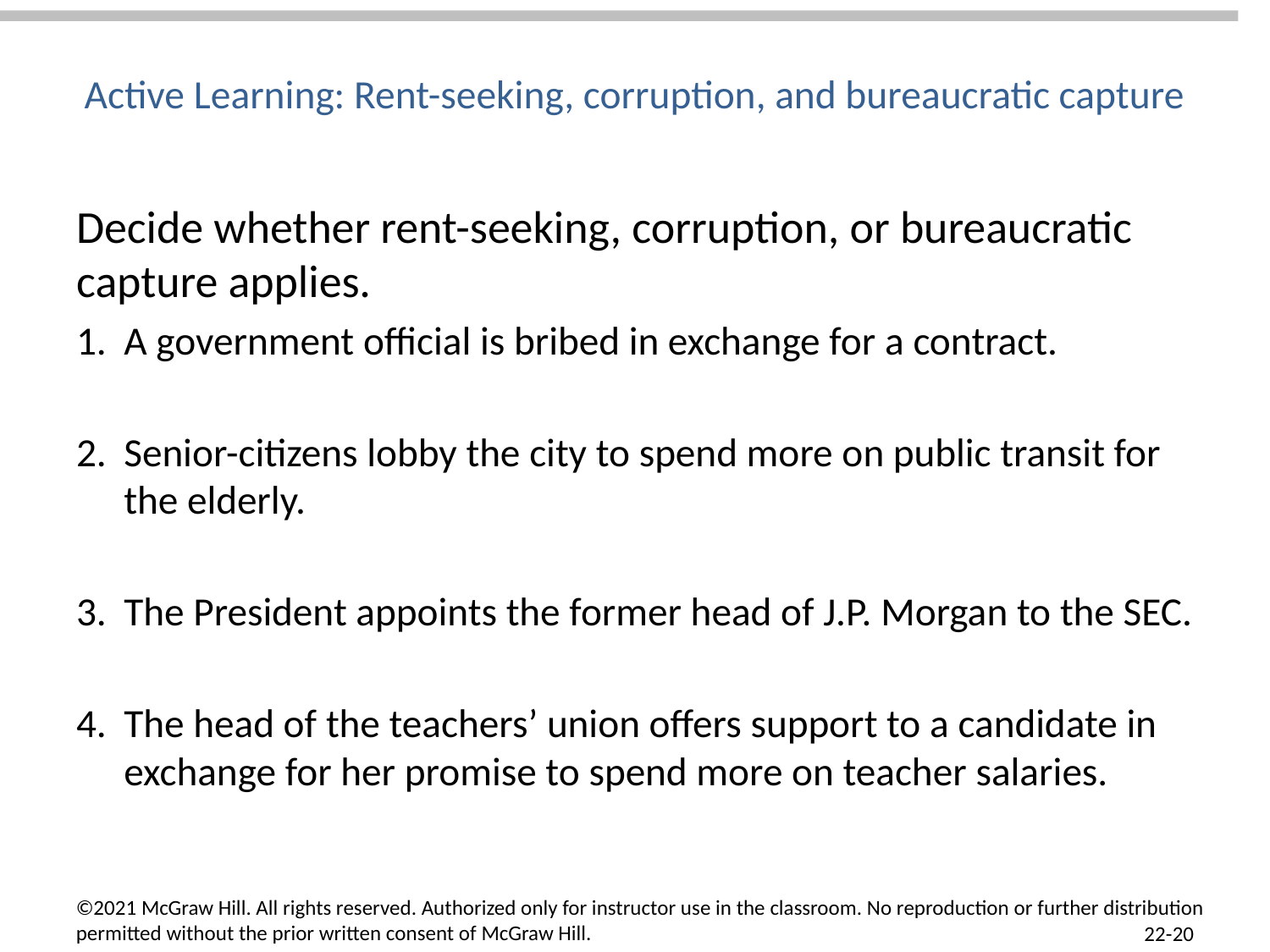

# Active Learning: Rent-seeking, corruption, and bureaucratic capture
Decide whether rent-seeking, corruption, or bureaucratic capture applies.
A government official is bribed in exchange for a contract.

Senior-citizens lobby the city to spend more on public transit for the elderly.

The President appoints the former head of J.P. Morgan to the SEC.

The head of the teachers’ union offers support to a candidate in exchange for her promise to spend more on teacher salaries.